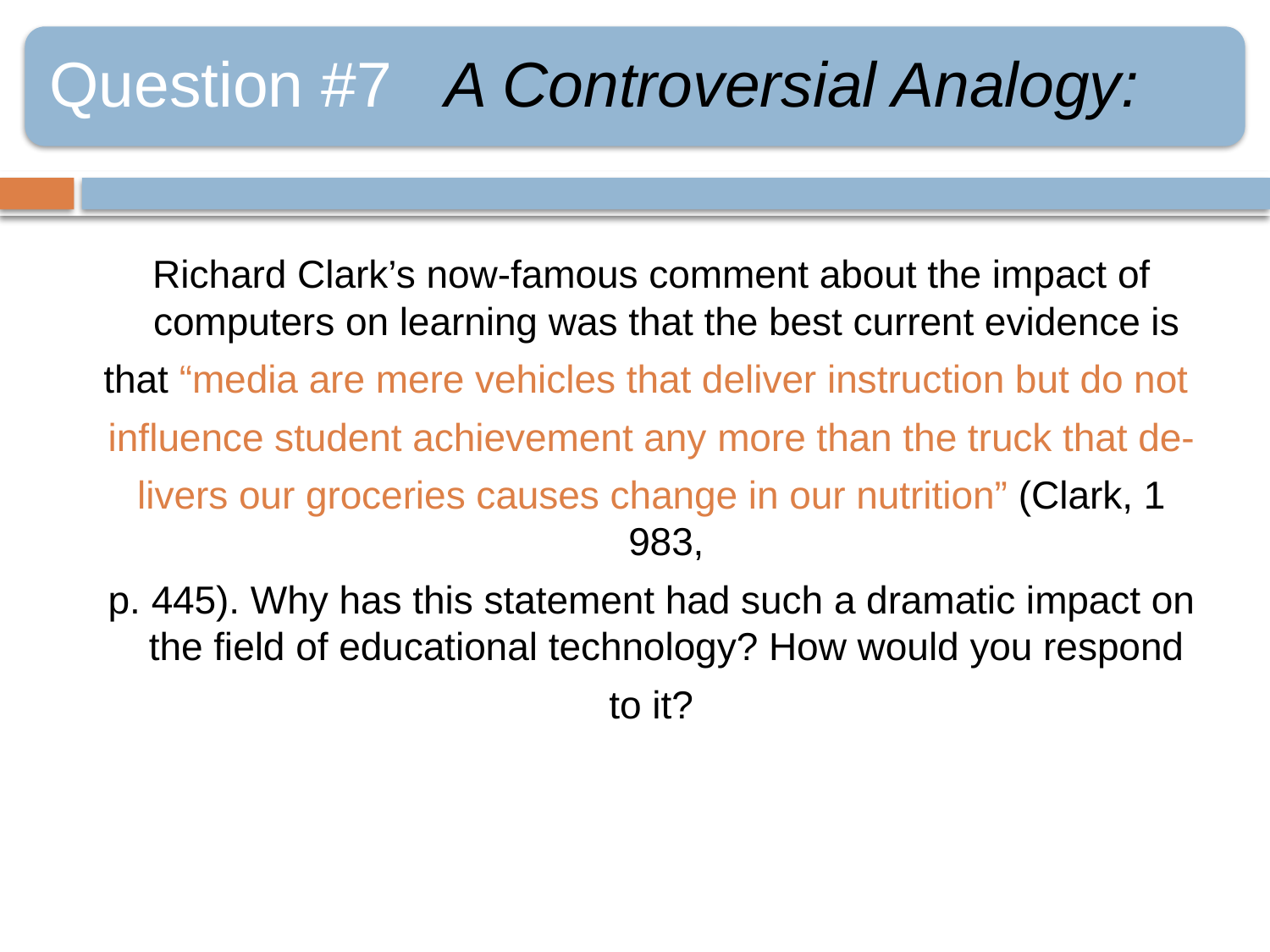

Question #7   A Controversial Analogy:
Richard Clark’s now-famous comment about the impact of computers on learning was that the best current evidence is
that “media are mere vehicles that deliver instruction but do not
influence student achievement any more than the truck that de-
livers our groceries causes change in our nutrition” (Clark, 1 983,
p. 445). Why has this statement had such a dramatic impact on the field of educational technology? How would you respond
to it?